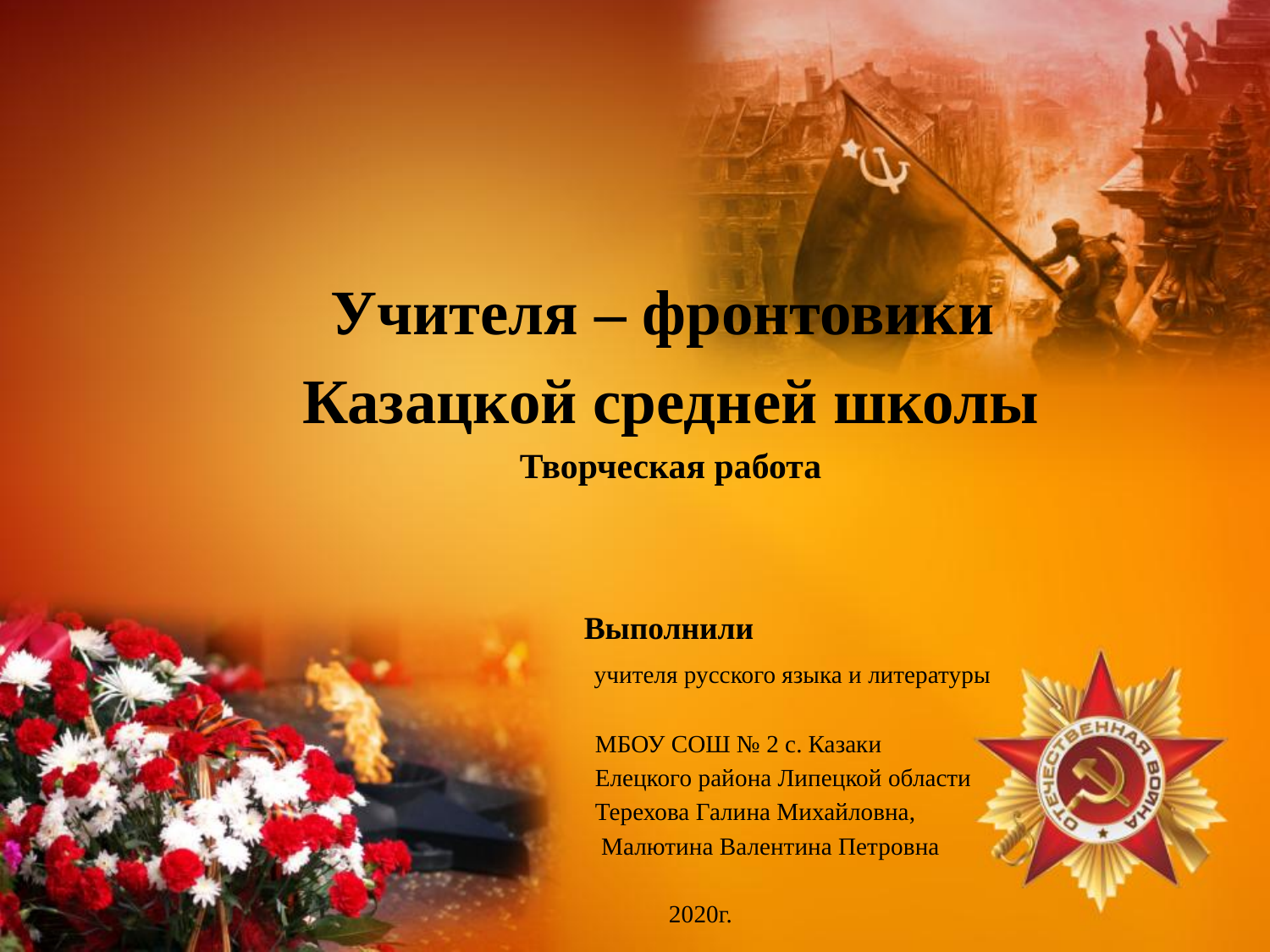

#

Учителя – фронтовики
Казацкой средней школы
Творческая работа

		Выполнили
                         учителя русского языка и литературы
                                 МБОУ СОШ № 2 с. Казаки
                                 Елецкого района Липецкой области
                                 Терехова Галина Михайловна,
                                  Малютина Валентина Петровна

                                             2020г.